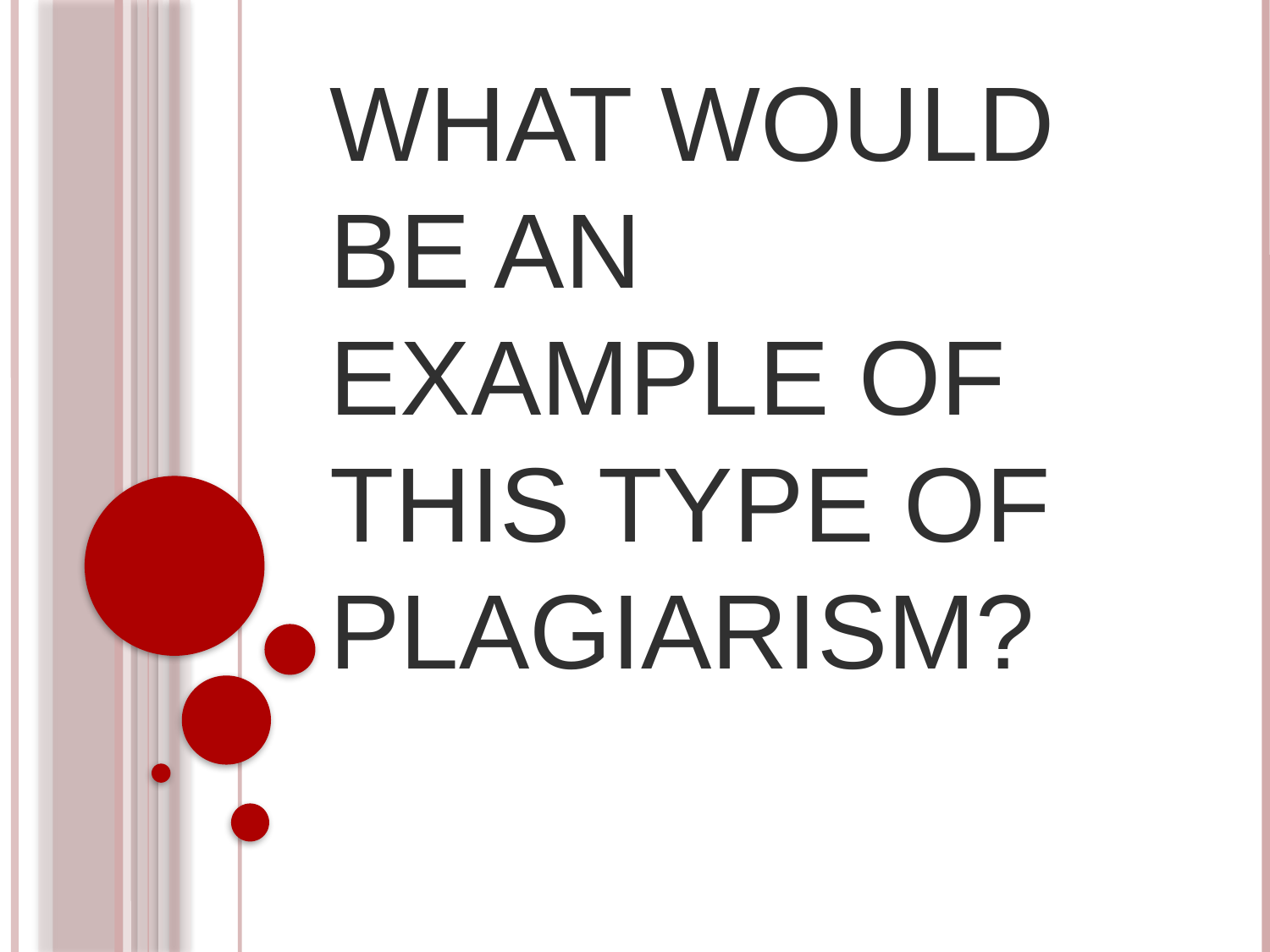

# What would be an example of this type of plagiarism?